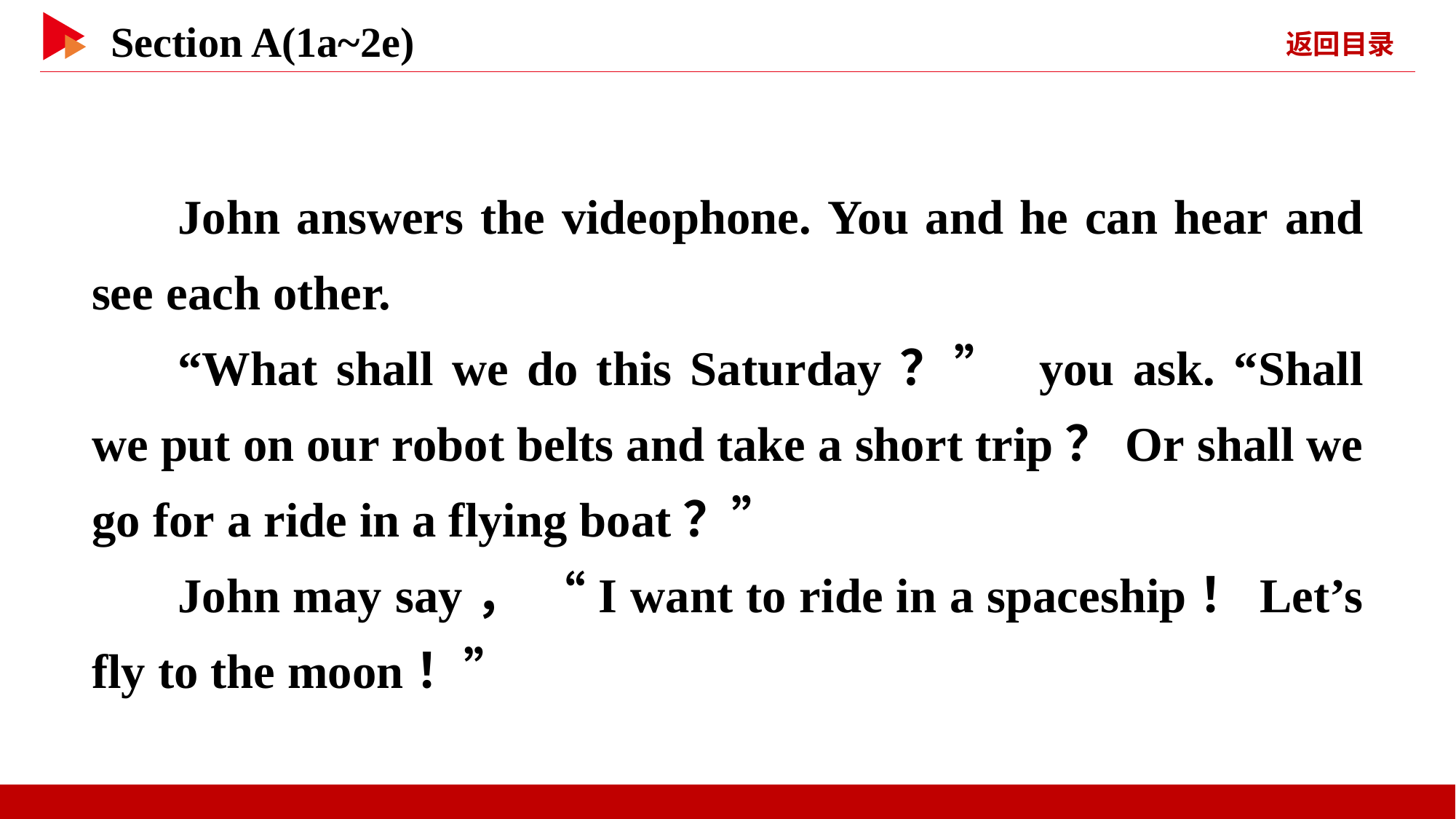

John answers the videophone. You and he can hear and see each other.
“What shall we do this Saturday？” you ask. “Shall we put on our robot belts and take a short trip？Or shall we go for a ride in a flying boat？”
John may say， “I want to ride in a spaceship！Let’s fly to the moon！”